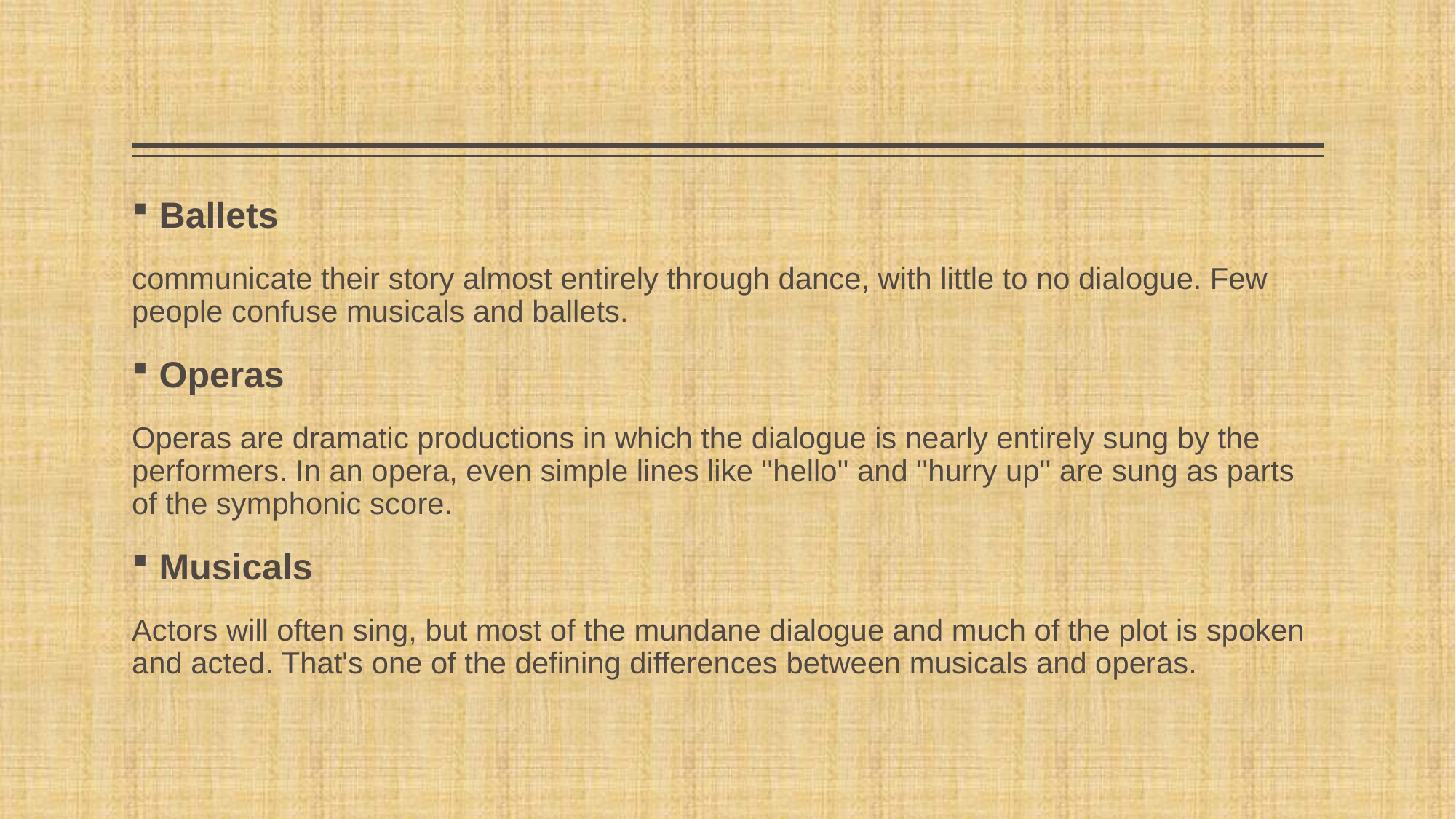

#
Ballets
communicate their story almost entirely through dance, with little to no dialogue. Few people confuse musicals and ballets.
Operas
Operas are dramatic productions in which the dialogue is nearly entirely sung by the performers. In an opera, even simple lines like ''hello'' and ''hurry up'' are sung as parts of the symphonic score.
Musicals
Actors will often sing, but most of the mundane dialogue and much of the plot is spoken and acted. That's one of the defining differences between musicals and operas.